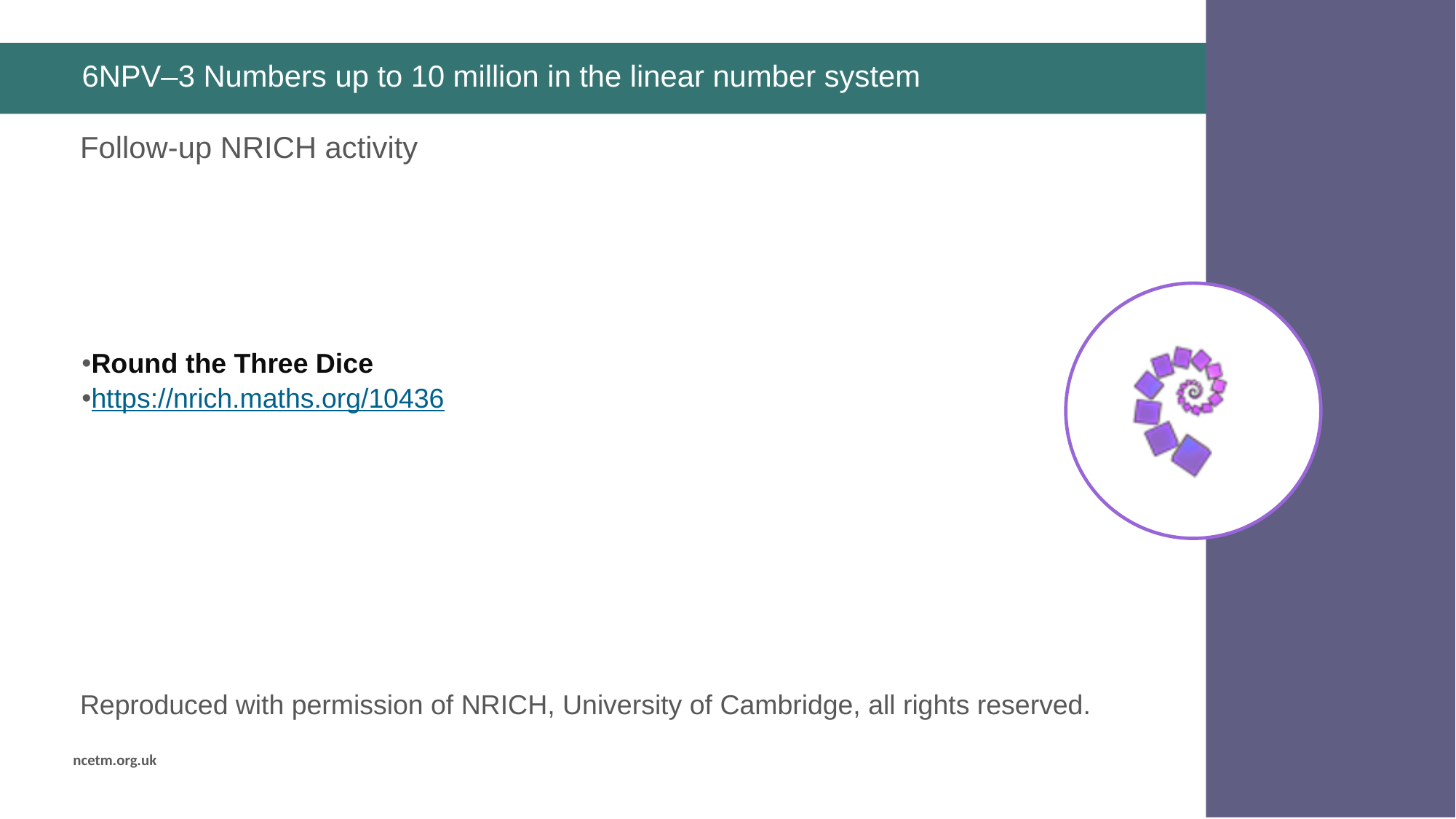

# 6NPV–3 Numbers up to 10 million in the linear number system

Round the Three Dice
https://nrich.maths.org/10436